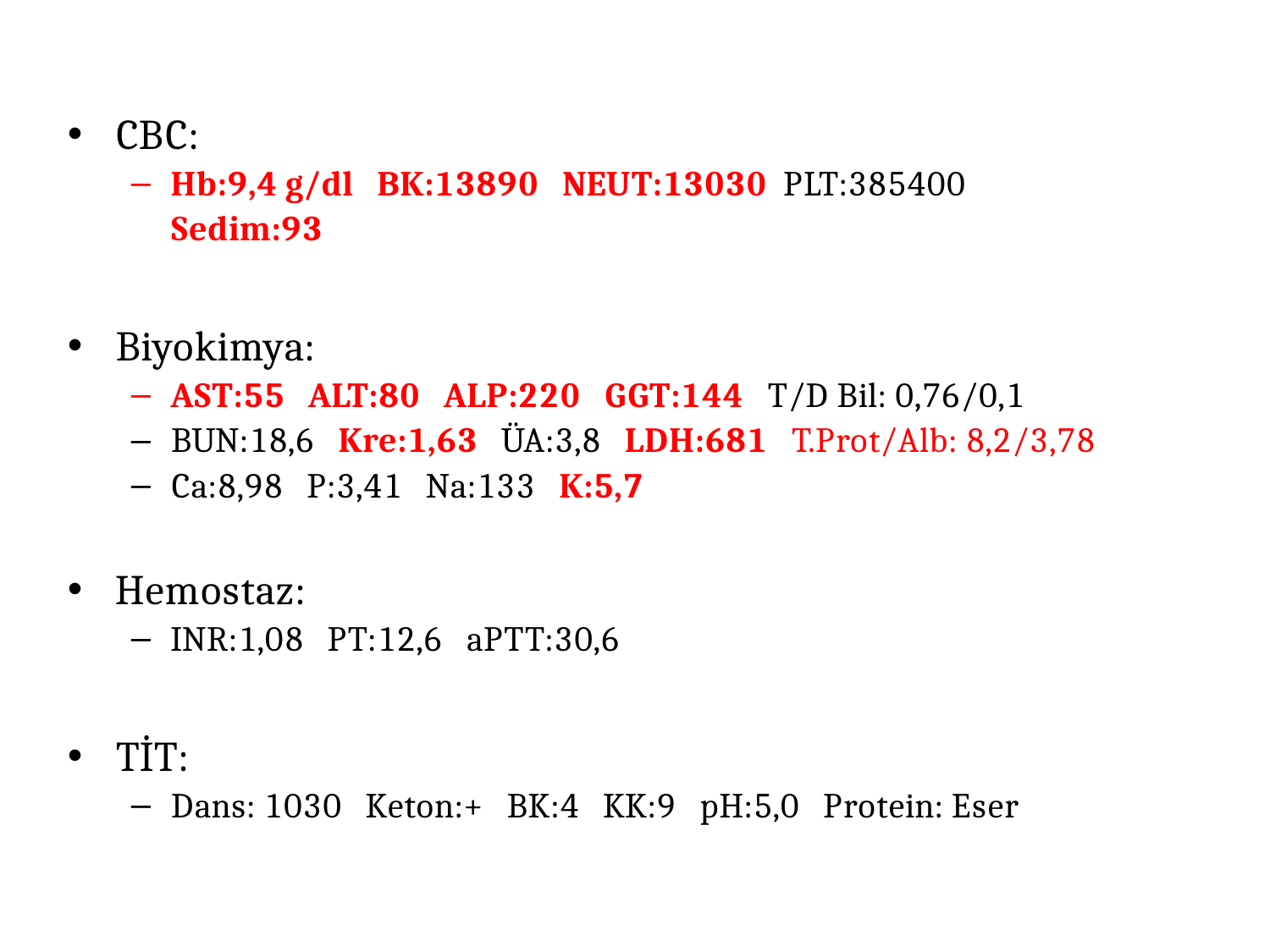

CBC:
Hb:9,4 g/dl   BK:13890   NEUT:13030  PLT:385400
     Sedim:93

Biyokimya:
AST:55   ALT:80   ALP:220   GGT:144   T/D Bil: 0,76/0,1
BUN:18,6   Kre:1,63   ÜA:3,8   LDH:681   T.Prot/Alb: 8,2/3,78
Ca:8,98   P:3,41   Na:133   K:5,7

Hemostaz:
INR:1,08   PT:12,6   aPTT:30,6

TİT:
Dans: 1030   Keton:+   BK:4   KK:9   pH:5,0   Protein: Eser